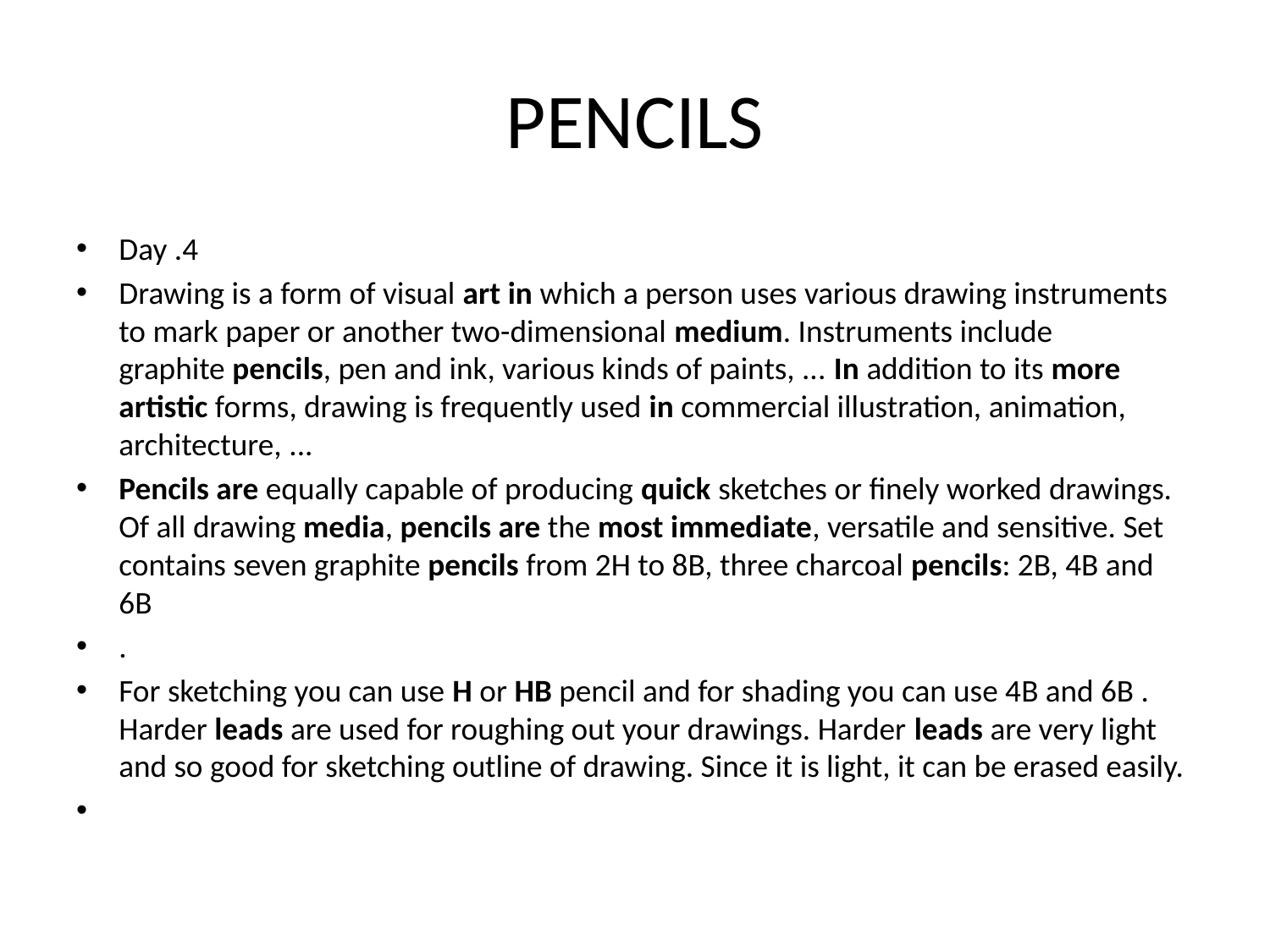

# PENCILS
Day .4
Drawing is a form of visual art in which a person uses various drawing instruments to mark paper or another two-dimensional medium. Instruments include graphite pencils, pen and ink, various kinds of paints, ... In addition to its more artistic forms, drawing is frequently used in commercial illustration, animation, architecture, ...
Pencils are equally capable of producing quick sketches or finely worked drawings. Of all drawing media, pencils are the most immediate, versatile and sensitive. Set contains seven graphite pencils from 2H to 8B, three charcoal pencils: 2B, 4B and 6B
.
For sketching you can use H or HB pencil and for shading you can use 4B and 6B . Harder leads are used for roughing out your drawings. Harder leads are very light and so good for sketching outline of drawing. Since it is light, it can be erased easily.